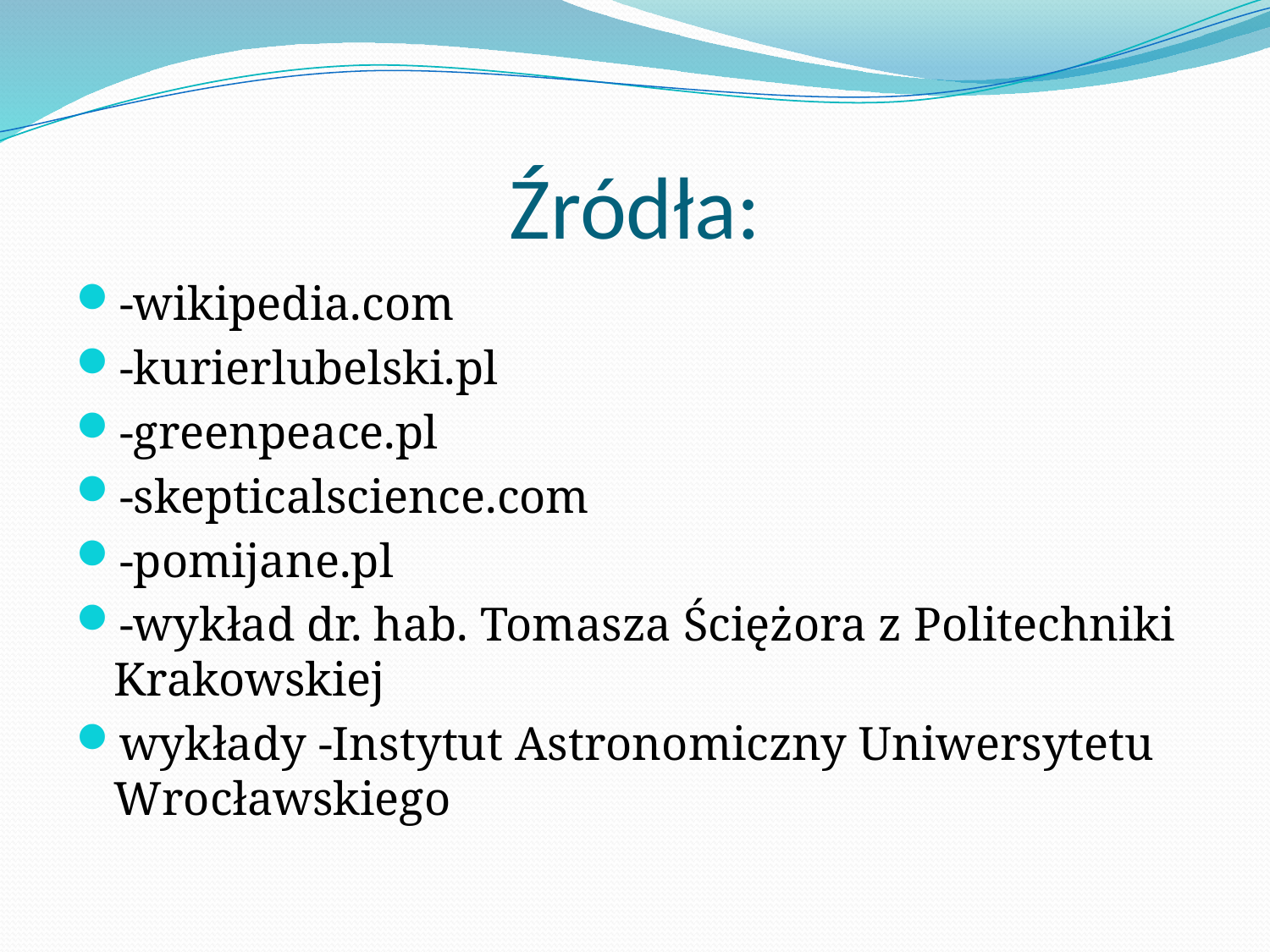

# Źródła:
-wikipedia.com
-kurierlubelski.pl
-greenpeace.pl
-skepticalscience.com
-pomijane.pl
-wykład dr. hab. Tomasza Ściężora z Politechniki Krakowskiej
wykłady -Instytut Astronomiczny Uniwersytetu Wrocławskiego